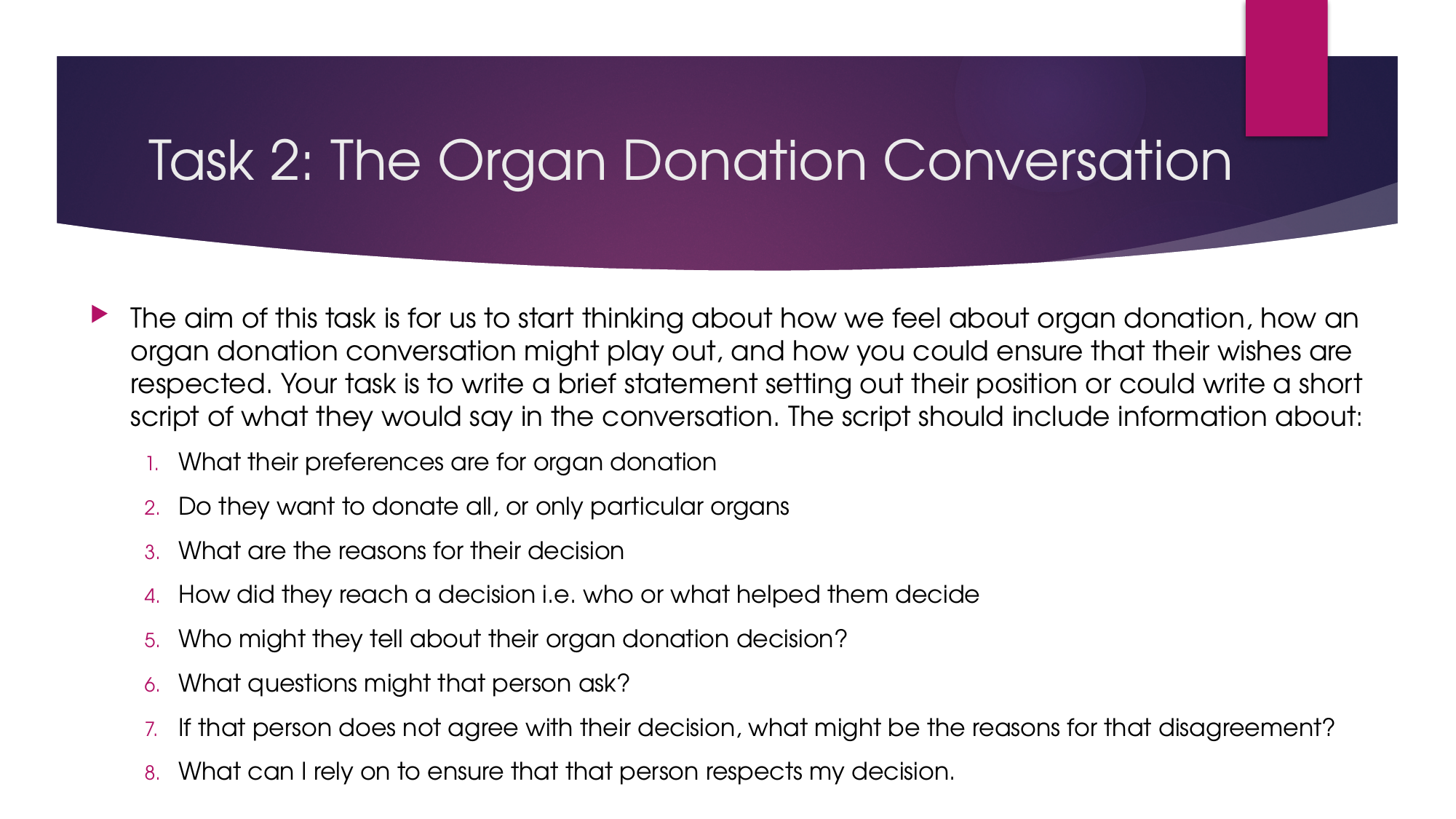

# Task 2: The Organ Donation Conversation
The aim of this task is for us to start thinking about how we feel about organ donation, how an organ donation conversation might play out, and how you could ensure that their wishes are respected. Your task is to write a brief statement setting out their position or could write a short script of what they would say in the conversation. The script should include information about:
What their preferences are for organ donation
Do they want to donate all, or only particular organs
What are the reasons for their decision
How did they reach a decision i.e. who or what helped them decide
Who might they tell about their organ donation decision?
What questions might that person ask?
If that person does not agree with their decision, what might be the reasons for that disagreement?
What can I rely on to ensure that that person respects my decision.